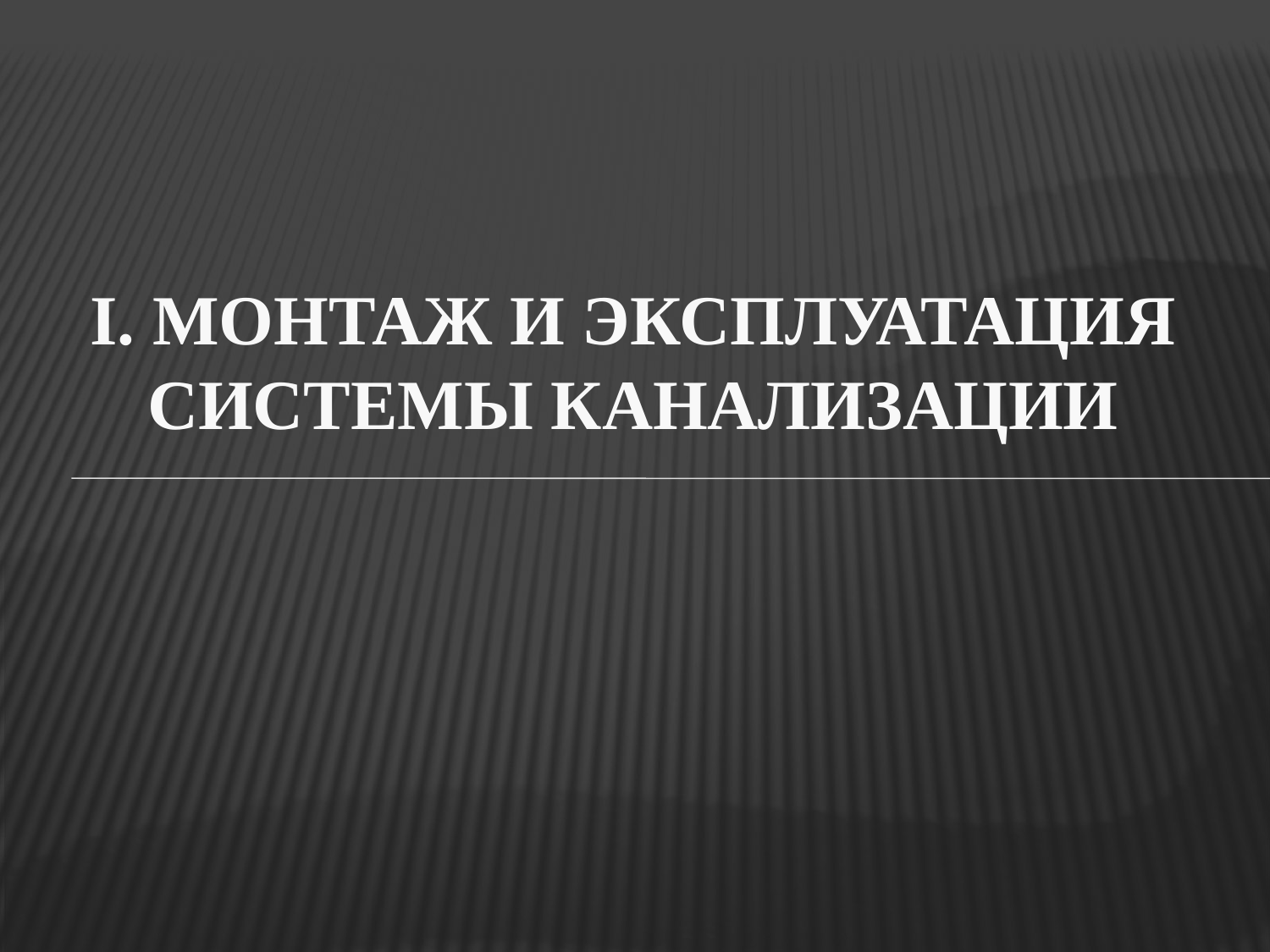

# I. Монтаж и эксплуатация системы канализации